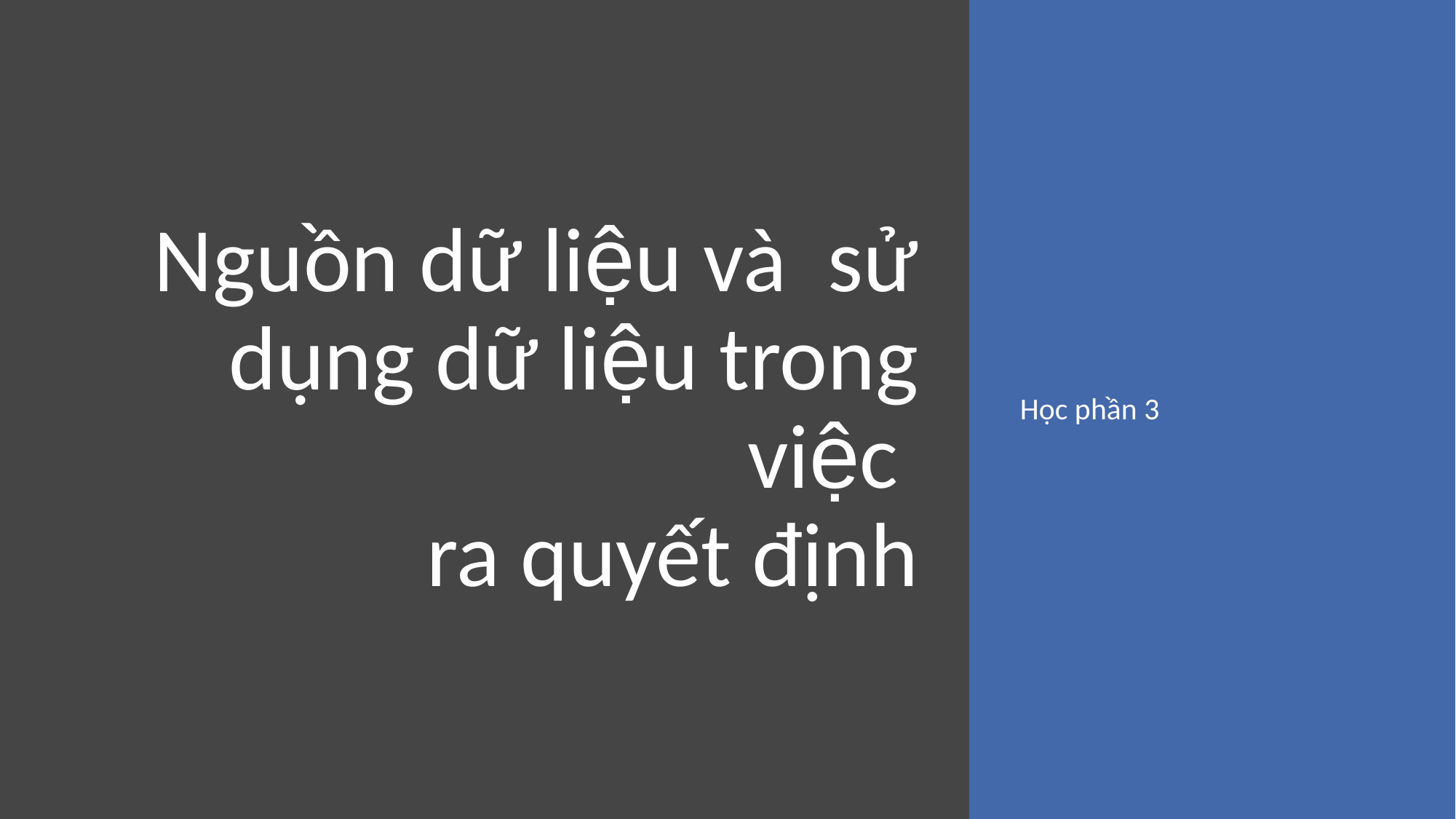

# Nguồn dữ liệu và  sử dụng dữ liệu trong việc ra quyết định
Học phần 3
1